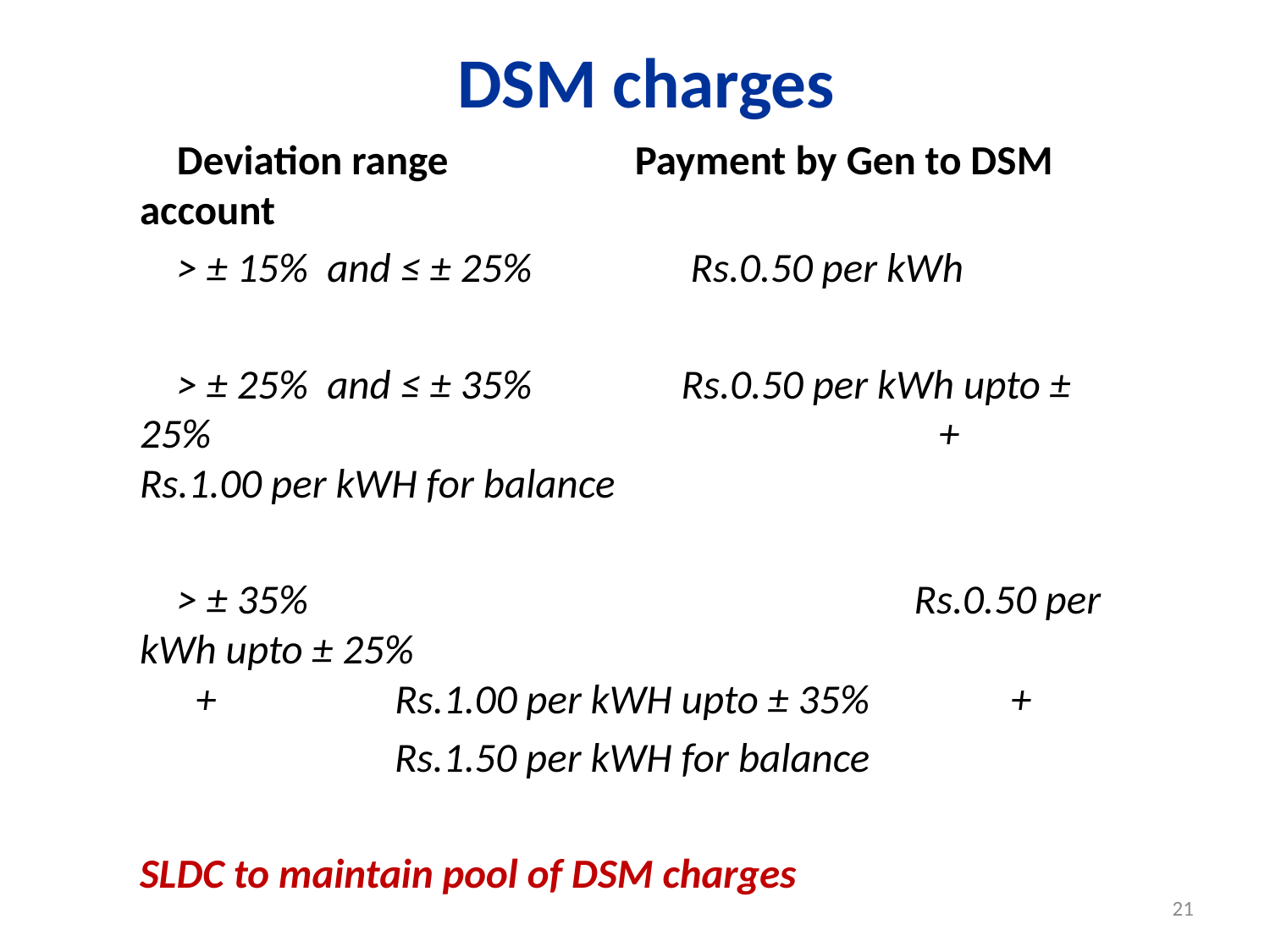

DSM charges
    Deviation range                    Payment by Gen to DSM account
    > ± 15%  and ≤ ± 25%                 Rs.0.50 per kWh

    > ± 25%  and ≤ ± 35%                Rs.0.50 per kWh upto ± 25%             	                                                           +						Rs.1.00 per kWH for balance

    > ± 35% 						           	                                           Rs.0.50 per kWh upto ± 25%                      	                                                          +					              Rs.1.00 per kWH upto ± 35%  					+
			              Rs.1.50 per kWH for balance

SLDC to maintain pool of DSM charges

21